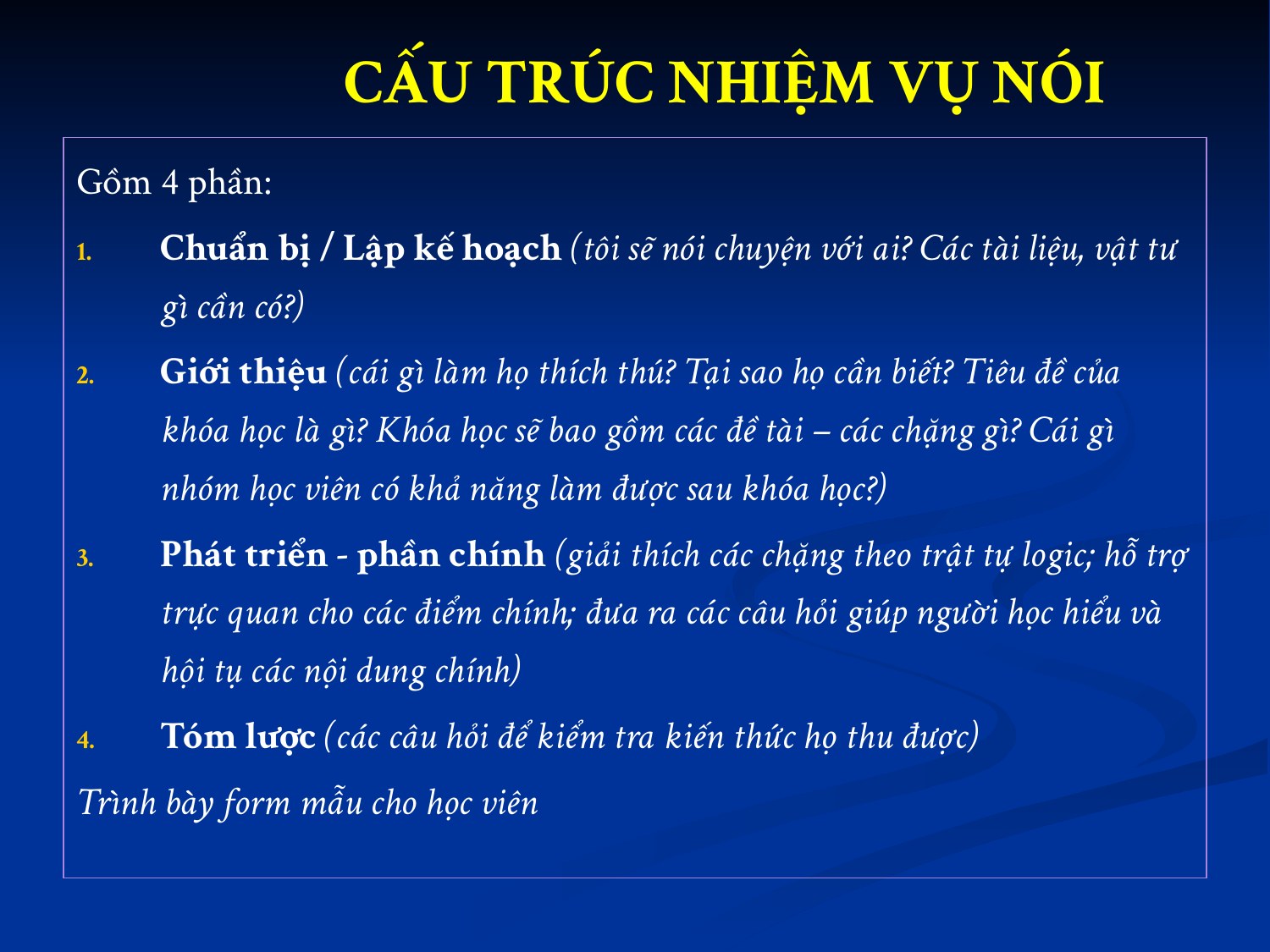

# CẤU TRÚC NHIỆM VỤ NÓI
Gồm 4 phần:
Chuẩn bị / Lập kế hoạch (tôi sẽ nói chuyện với ai? Các tài liệu, vật tư gì cần có?)
Giới thiệu (cái gì làm họ thích thú? Tại sao họ cần biết? Tiêu đề của khóa học là gì? Khóa học sẽ bao gồm các đề tài – các chặng gì? Cái gì  nhóm học viên có khả năng làm được sau khóa học?)
Phát triển - phần chính (giải thích các chặng theo trật tự logic; hỗ trợ trực quan cho các điểm chính; đưa ra các câu hỏi giúp người học hiểu và hội tụ các nội dung chính)
Tóm lược (các câu hỏi để kiểm tra kiến thức họ thu được)
Trình bày form mẫu cho học viên